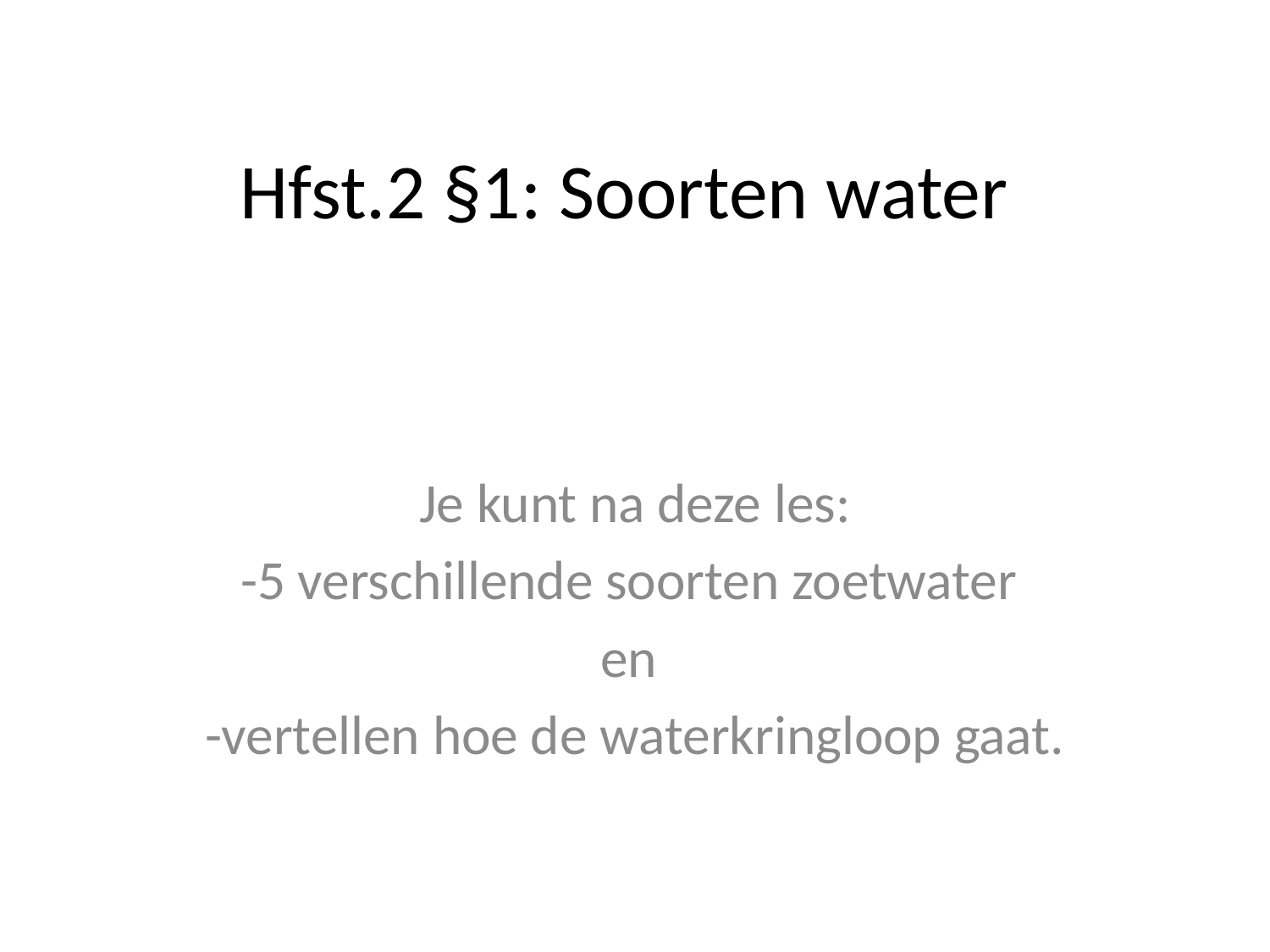

# Hfst.2 §1: Soorten water

Je kunt na deze les:
-5 verschillende soorten zoetwater
en
-vertellen hoe de waterkringloop gaat.